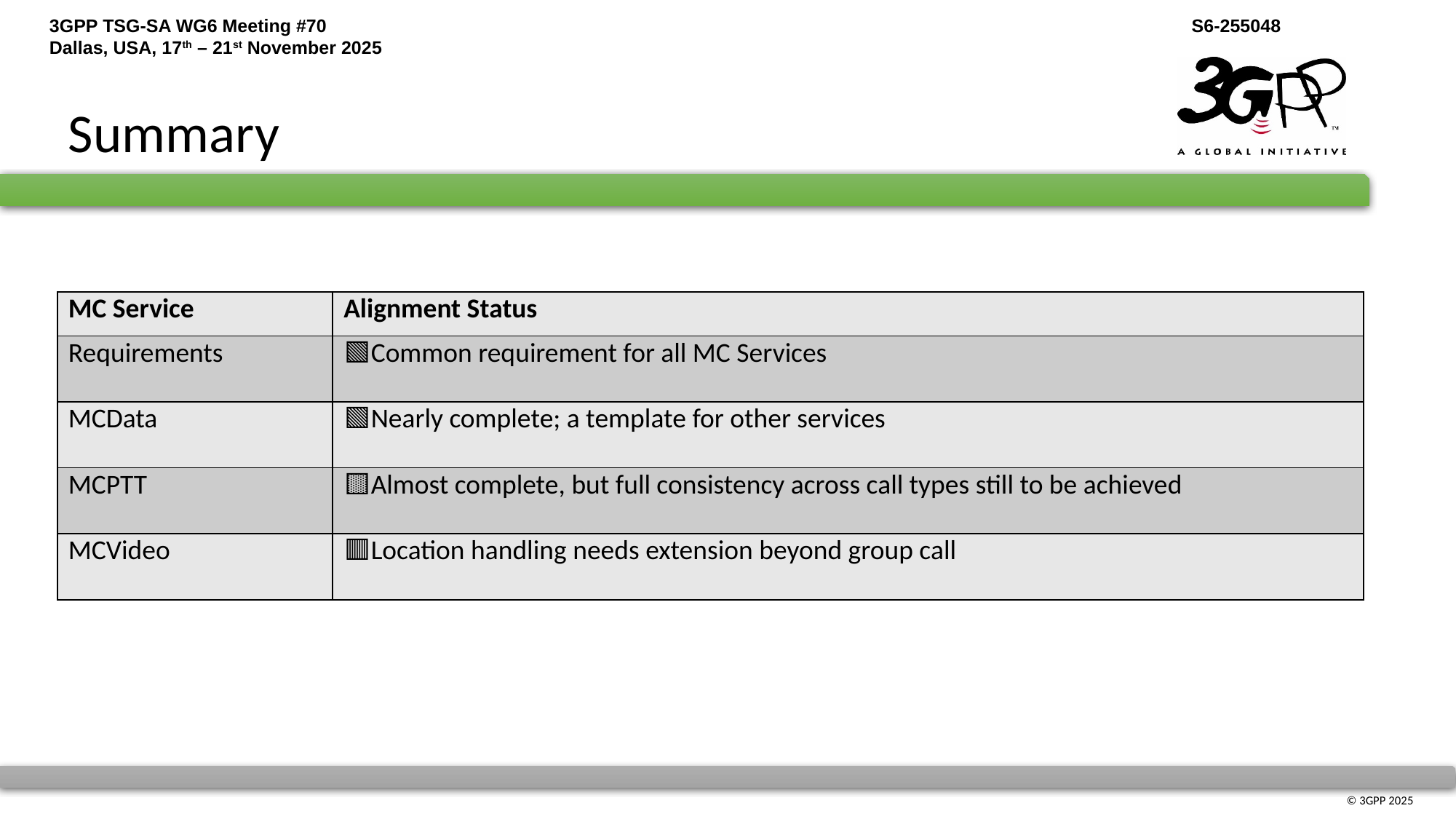

# Summary

| MC Service | Alignment Status |
| --- | --- |
| Requirements | 🟩Common requirement for all MC Services |
| MCData | 🟩Nearly complete; a template for other services |
| MCPTT | 🟨Almost complete, but full consistency across call types still to be achieved |
| MCVideo | 🟥Location handling needs extension beyond group call |